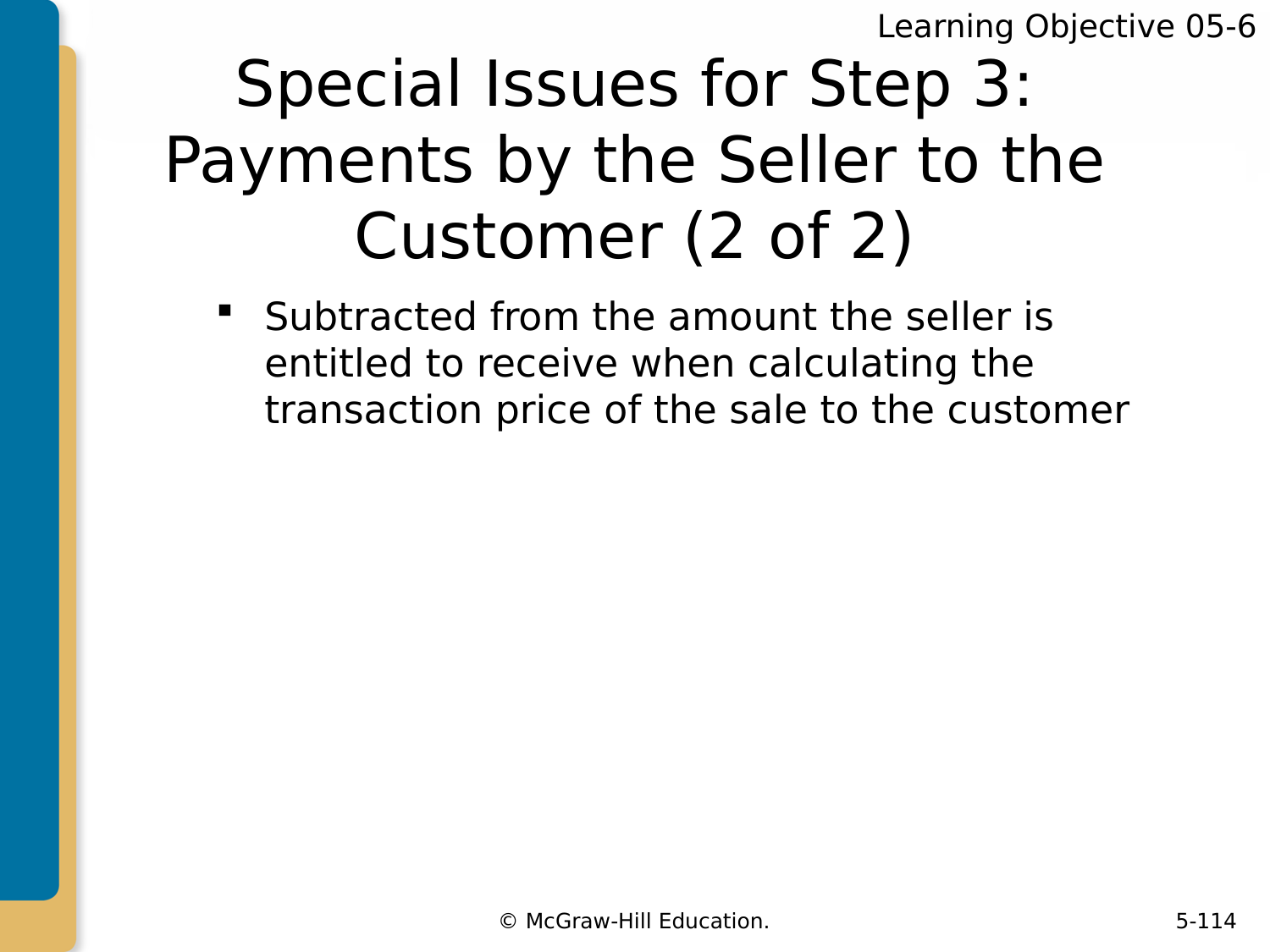

Learning Objective 05-6
# Special Issues for Step 3: Payments by the Seller to the Customer (2 of 2)
Subtracted from the amount the seller is entitled to receive when calculating the transaction price of the sale to the customer